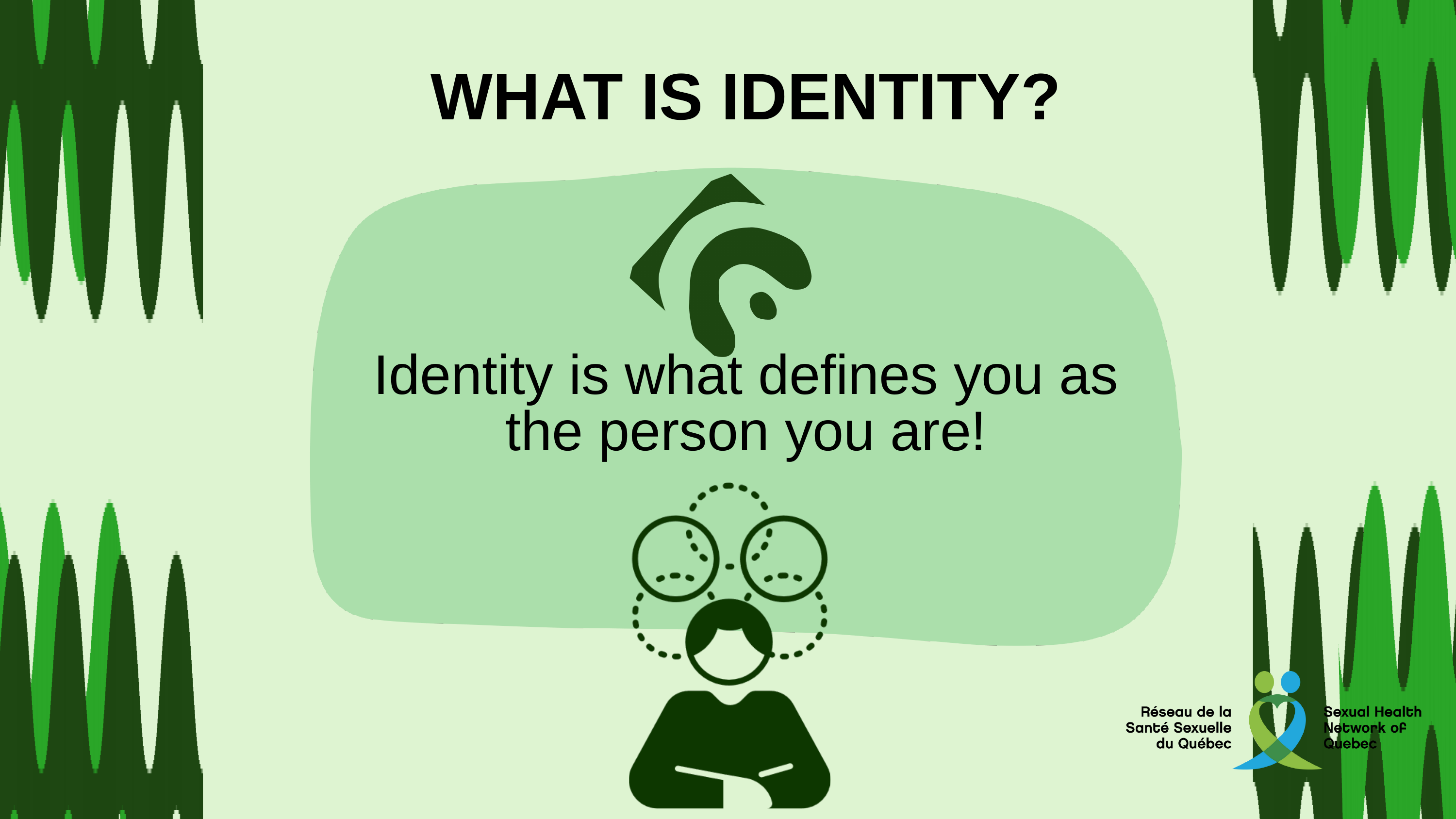

WHAT IS IDENTITY?

Identity is what defines you as the person you are!